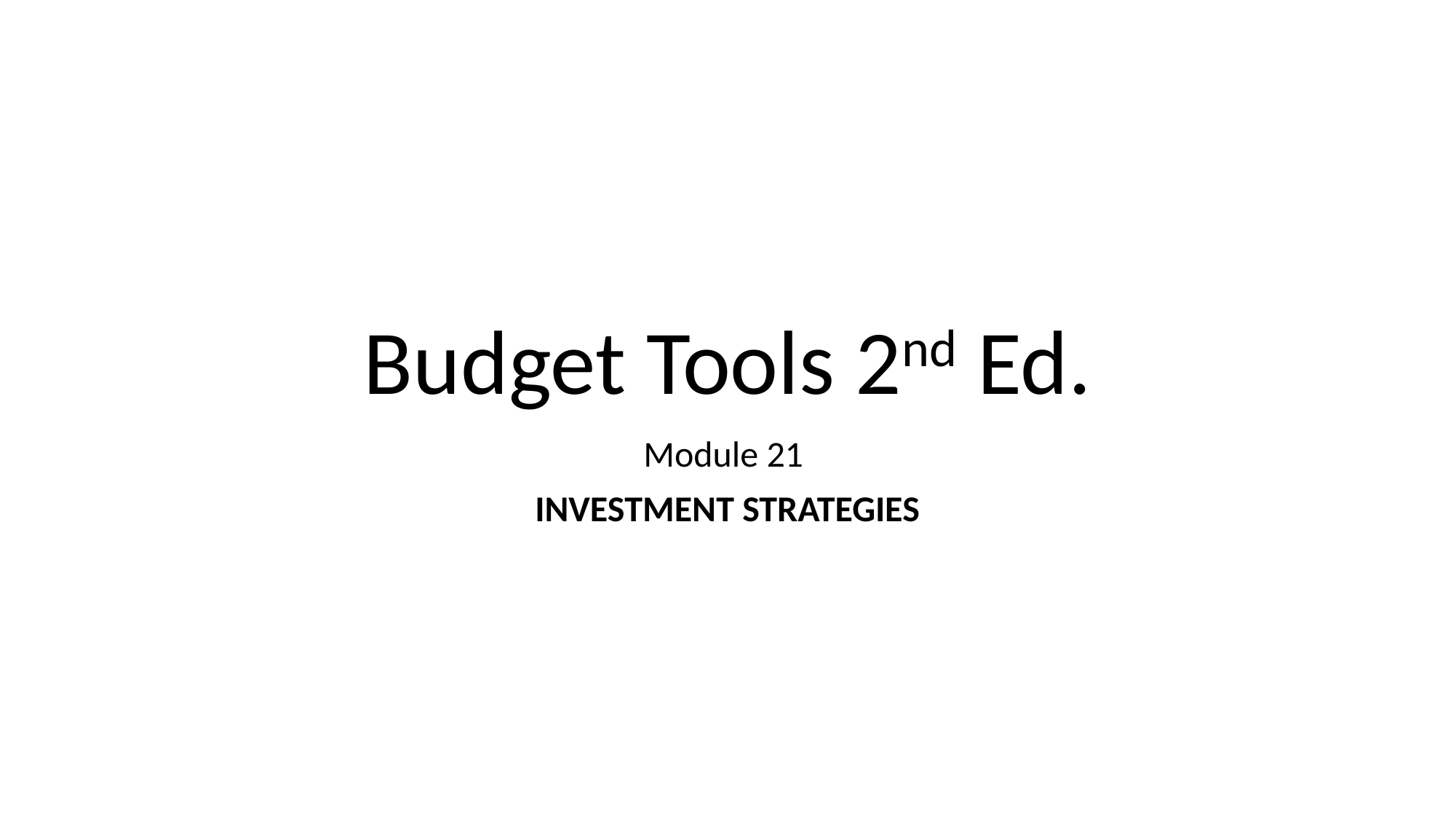

# Budget Tools 2nd Ed.
Module 21
Investment Strategies